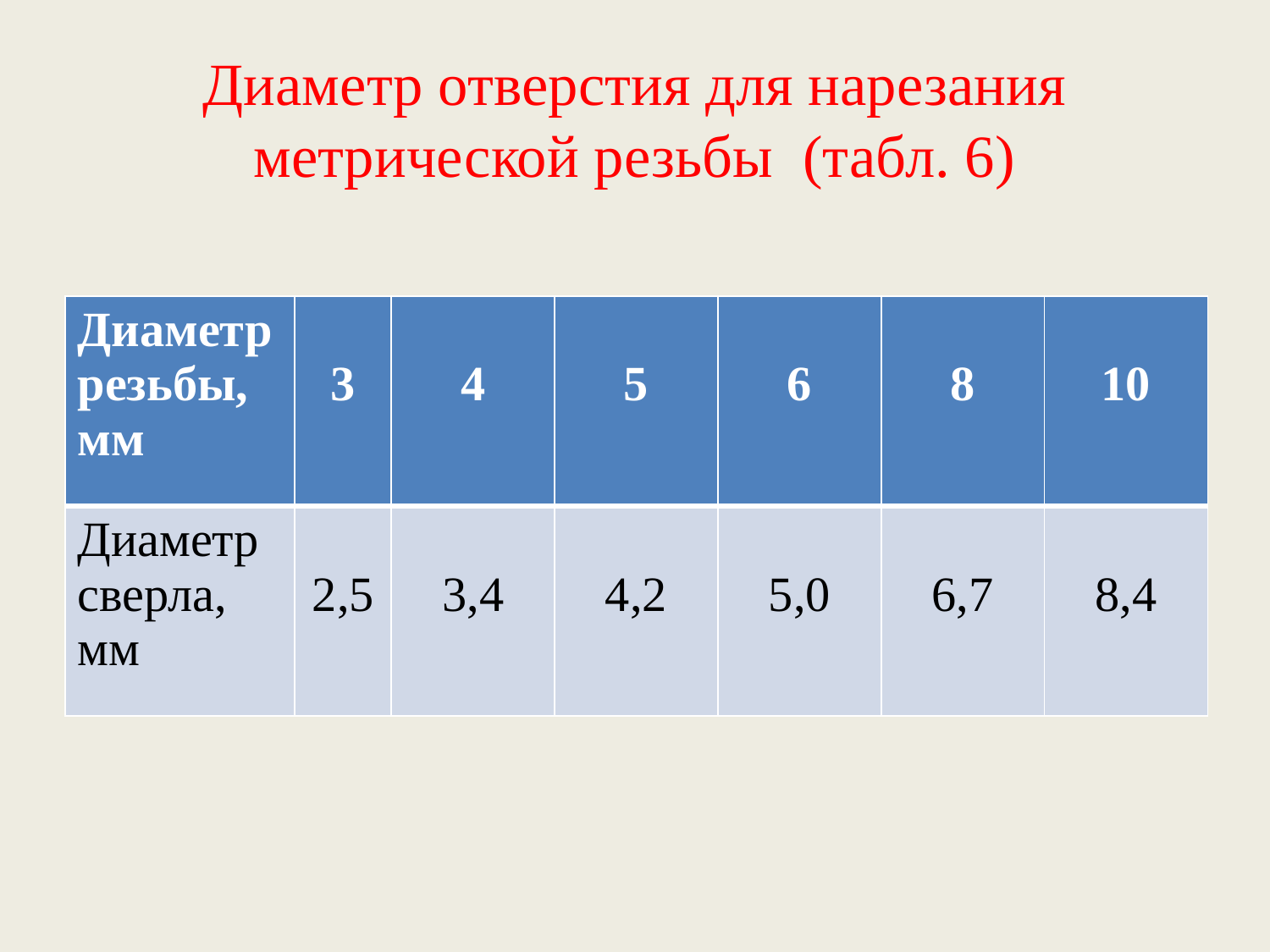

# Диаметр отверстия для нарезания метрической резьбы  (табл. 6)
| Диаметр резьбы, мм | 3 | 4 | 5 | 6 | 8 | 10 |
| --- | --- | --- | --- | --- | --- | --- |
| Диаметр сверла, мм | 2,5 | 3,4 | 4,2 | 5,0 | 6,7 | 8,4 |